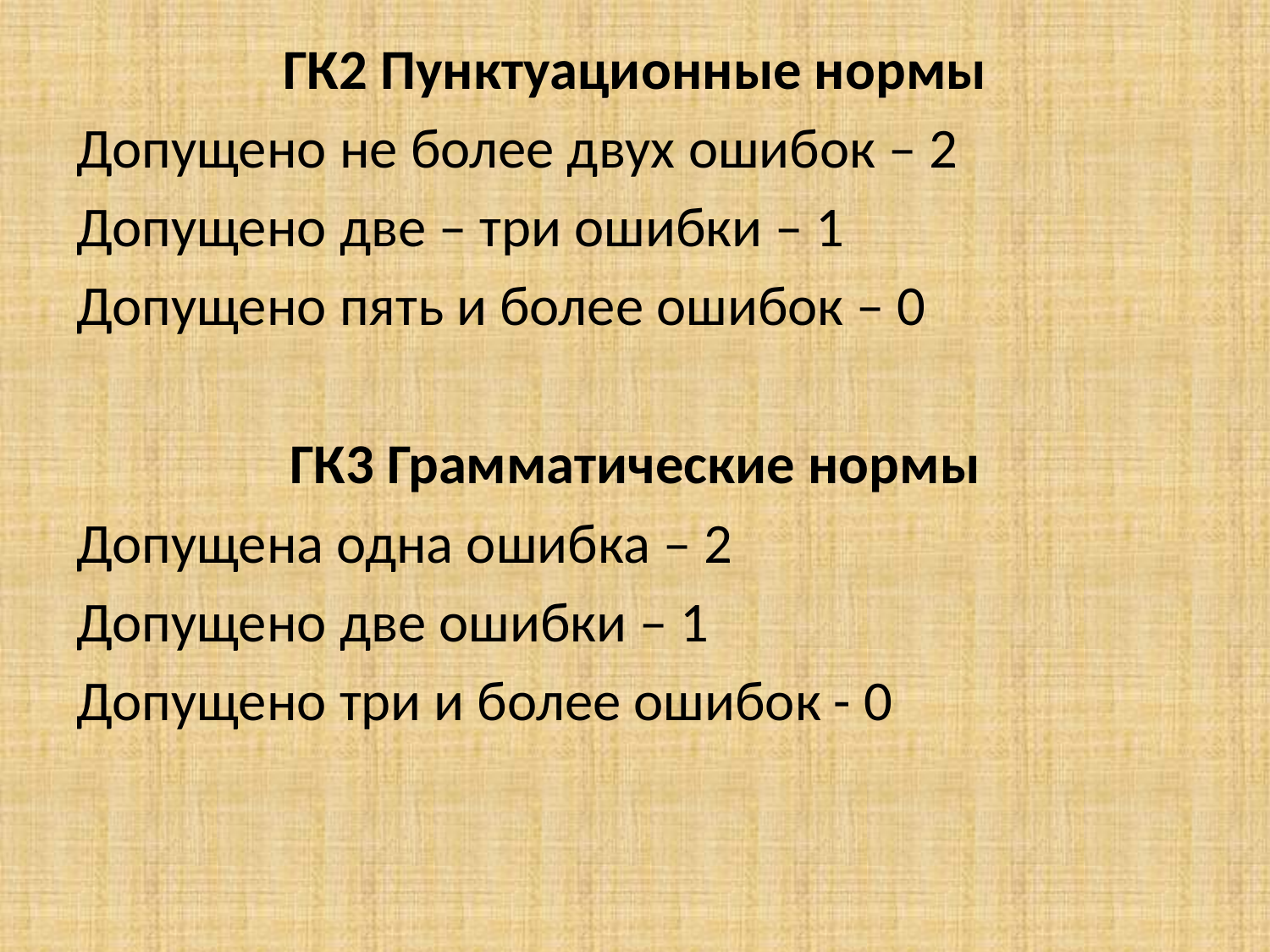

ГК2 Пунктуационные нормы
Допущено не более двух ошибок – 2
Допущено две – три ошибки – 1
Допущено пять и более ошибок – 0

ГК3 Грамматические нормы
Допущена одна ошибка – 2
Допущено две ошибки – 1
Допущено три и более ошибок - 0